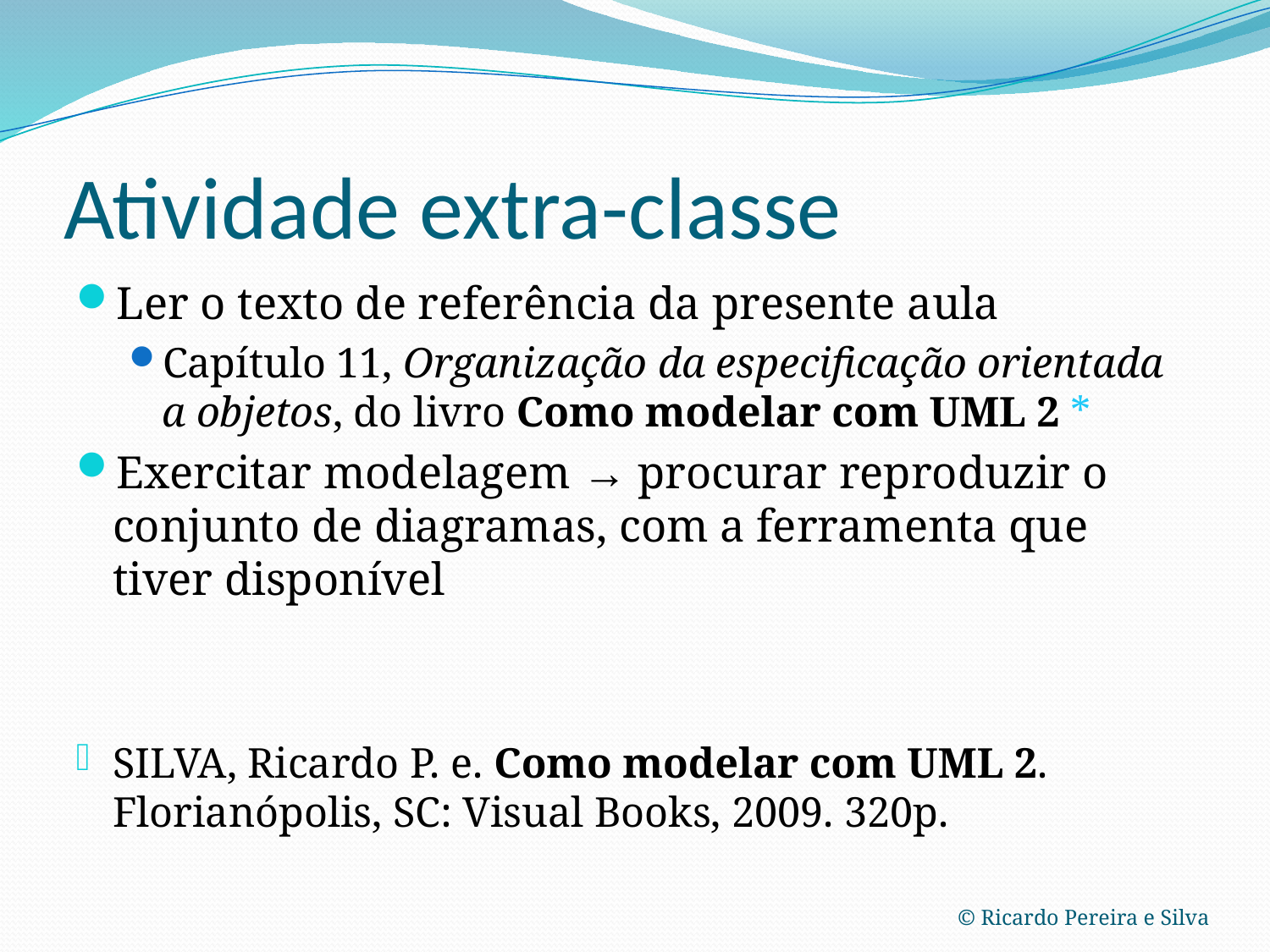

# Atividade extra-classe
Ler o texto de referência da presente aula
Capítulo 11, Organização da especificação orientada a objetos, do livro Como modelar com UML 2 *
Exercitar modelagem → procurar reproduzir o conjunto de diagramas, com a ferramenta que tiver disponível

SILVA, Ricardo P. e. Como modelar com UML 2. Florianópolis, SC: Visual Books, 2009. 320p.

© Ricardo Pereira e Silva